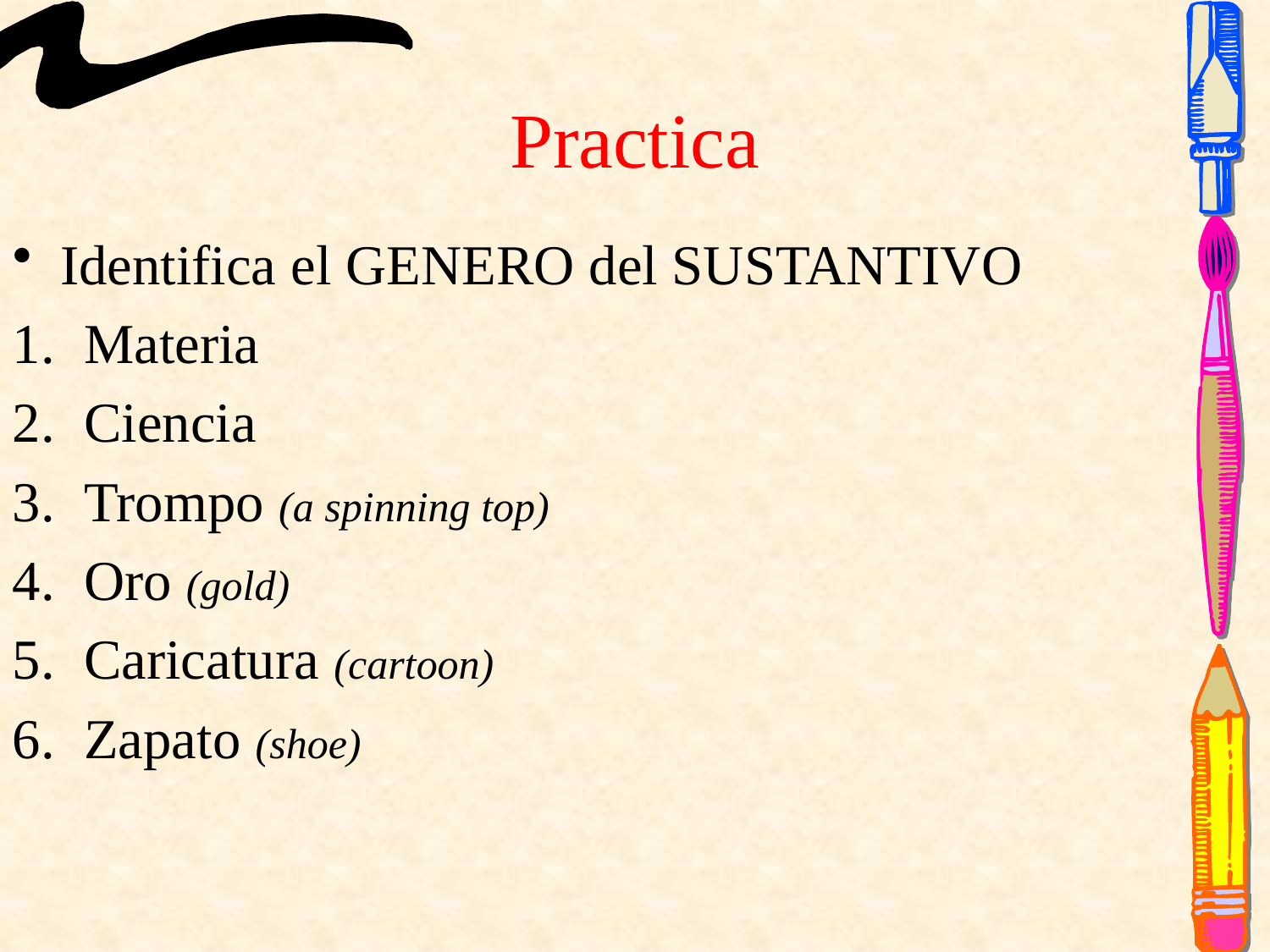

Practica
Identifica el GENERO del SUSTANTIVO
Materia
Ciencia
Trompo (a spinning top)
Oro (gold)
Caricatura (cartoon)
Zapato (shoe)